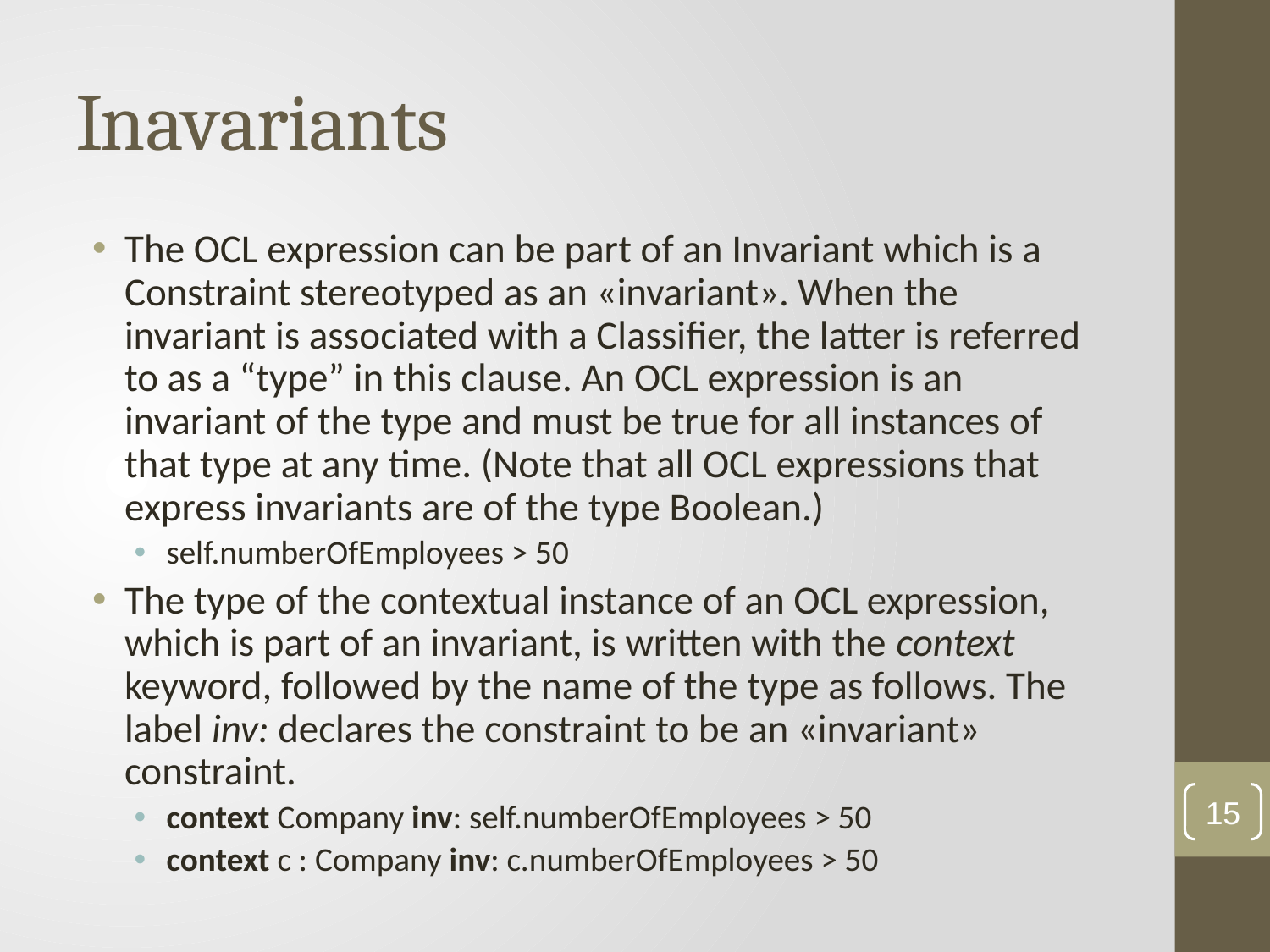

# Inavariants
The OCL expression can be part of an Invariant which is a Constraint stereotyped as an «invariant». When the invariant is associated with a Classifier, the latter is referred to as a “type” in this clause. An OCL expression is an invariant of the type and must be true for all instances of that type at any time. (Note that all OCL expressions that express invariants are of the type Boolean.)
self.numberOfEmployees > 50
The type of the contextual instance of an OCL expression, which is part of an invariant, is written with the context keyword, followed by the name of the type as follows. The label inv: declares the constraint to be an «invariant» constraint.
context Company inv: self.numberOfEmployees > 50
context c : Company inv: c.numberOfEmployees > 50
15